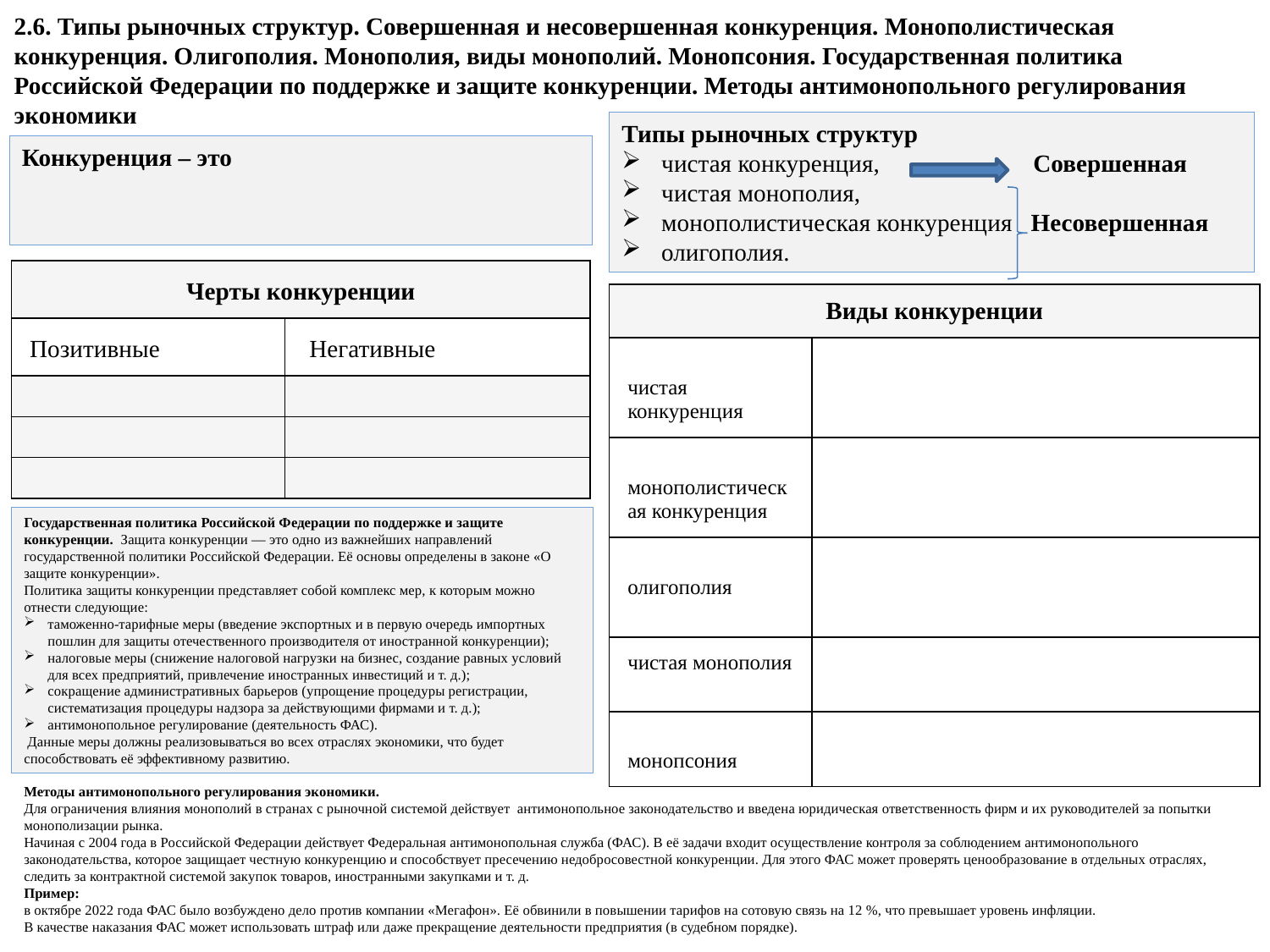

2.6. Типы рыночных структур. Совершенная и несовершенная конкуренция. Монополистическая конкуренция. Олигополия. Монополия, виды монополий. Монопсония. Государственная политика Российской Федерации по поддержке и защите конкуренции. Методы антимонопольного регулирования экономики
Типы рыночных структур
чистая конкуренция,                         Совершенная
чистая монополия,
монополистическая конкуренция   Несовершенная
олигополия.
Конкуренция – это

| Черты конкуренции |  |
| --- | --- |
| Позитивные | Негативные |
|  |  |
|  |  |
|  |  |
| Виды конкуренции |  |
| --- | --- |
| чистая конкуренция |  |
| монополистическая конкуренция |  |
| олигополия |  |
| чистая монополия |  |
| монопсония |  |
Государственная политика Российской Федерации по поддержке и защите конкуренции.  Защита конкуренции — это одно из важнейших направлений государственной политики Российской Федерации. Её основы определены в законе «О защите конкуренции».
Политика защиты конкуренции представляет собой комплекс мер, к которым можно отнести следующие:
таможенно-тарифные меры (введение экспортных и в первую очередь импортных пошлин для защиты отечественного производителя от иностранной конкуренции);
налоговые меры (снижение налоговой нагрузки на бизнес, создание равных условий для всех предприятий, привлечение иностранных инвестиций и т. д.);
сокращение административных барьеров (упрощение процедуры регистрации, систематизация процедуры надзора за действующими фирмами и т. д.);
антимонопольное регулирование (деятельность ФАС).
 Данные меры должны реализовываться во всех отраслях экономики, что будет способствовать её эффективному развитию.
Методы антимонопольного регулирования экономики.
Для ограничения влияния монополий в странах с рыночной системой действует  антимонопольное законодательство и введена юридическая ответственность фирм и их руководителей за попытки монополизации рынка.
Начиная с 2004 года в Российской Федерации действует Федеральная антимонопольная служба (ФАС). В её задачи входит осуществление контроля за соблюдением антимонопольного законодательства, которое защищает честную конкуренцию и способствует пресечению недобросовестной конкуренции. Для этого ФАС может проверять ценообразование в отдельных отраслях, следить за контрактной системой закупок товаров, иностранными закупками и т. д.
Пример:
в октябре 2022 года ФАС было возбуждено дело против компании «Мегафон». Её обвинили в повышении тарифов на сотовую связь на 12 %, что превышает уровень инфляции.
В качестве наказания ФАС может использовать штраф или даже прекращение деятельности предприятия (в судебном порядке).